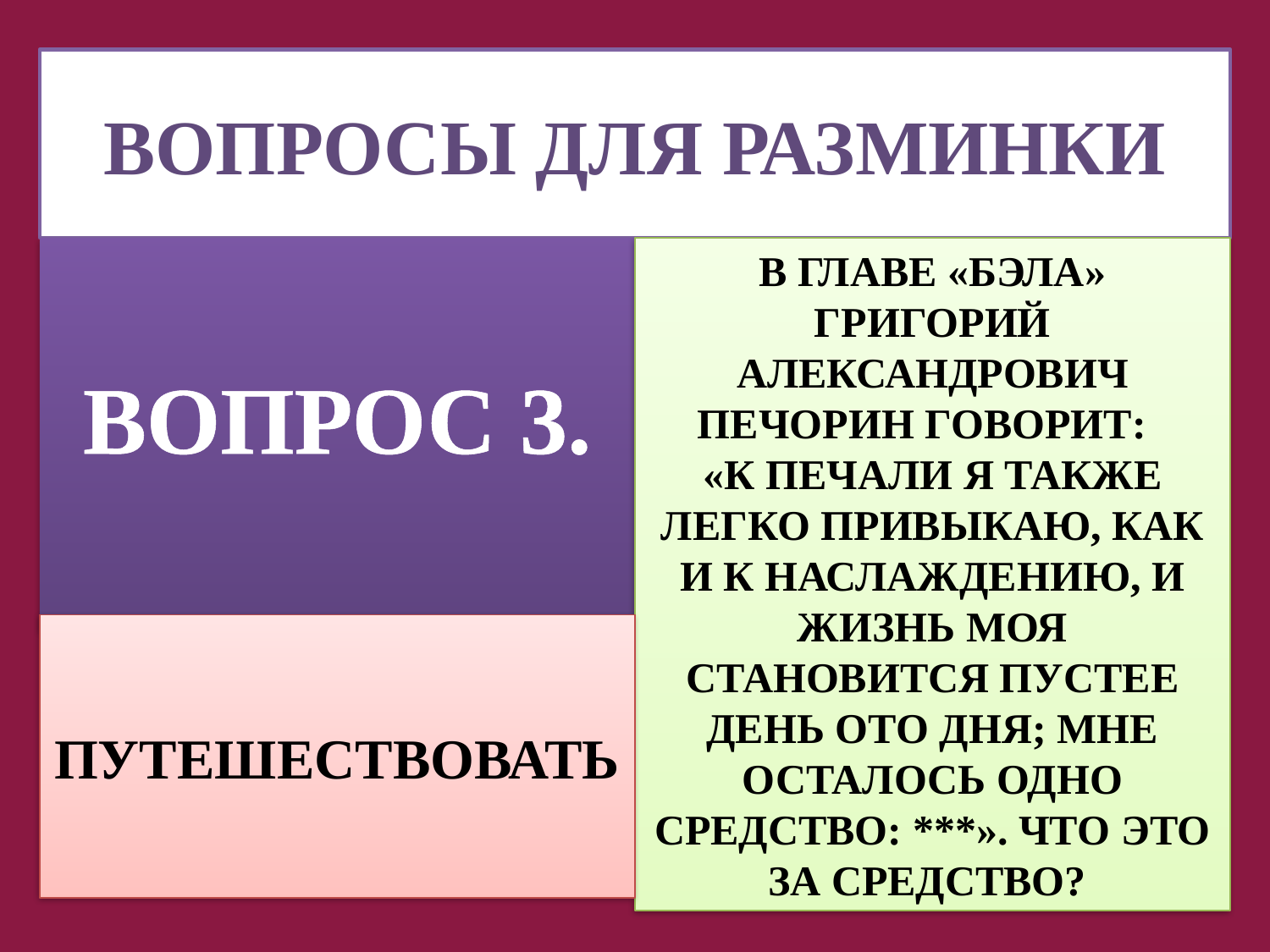

# ВОПРОСЫ ДЛЯ РАЗМИНКИ

ВОПРОС 3.

В ГЛАВЕ «БЭЛА» ГРИГОРИЙ АЛЕКСАНДРОВИЧ ПЕЧОРИН ГОВОРИТ:
«К ПЕЧАЛИ Я ТАКЖЕ ЛЕГКО ПРИВЫКАЮ, КАК И К НАСЛАЖДЕНИЮ, И ЖИЗНЬ МОЯ СТАНОВИТСЯ ПУСТЕЕ ДЕНЬ ОТО ДНЯ; МНЕ ОСТАЛОСЬ ОДНО СРЕДСТВО: ***». ЧТО ЭТО ЗА СРЕДСТВО?

ПУТЕШЕСТВОВАТЬ